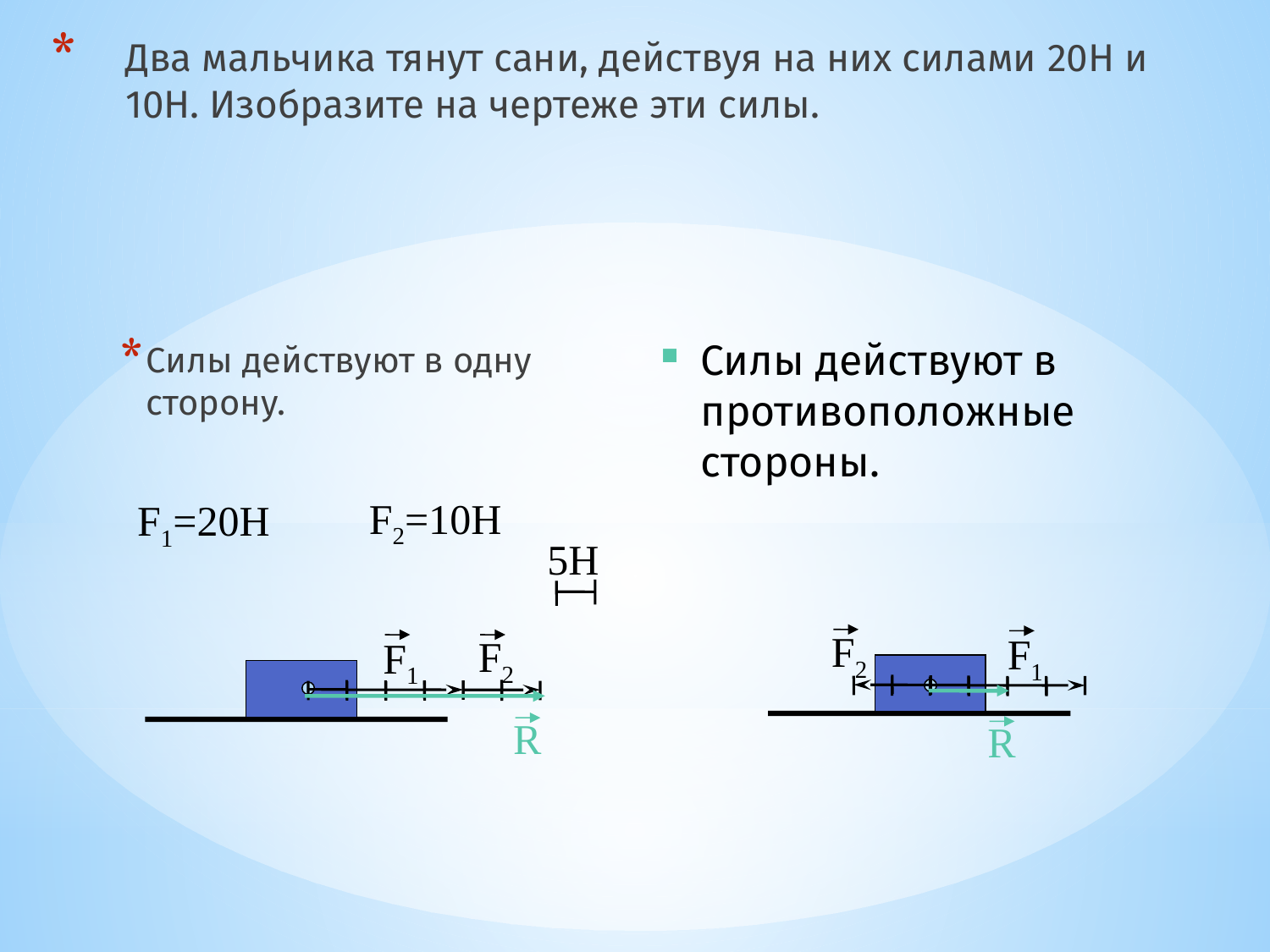

Два мальчика тянут сани, действуя на них силами 20Н и 10Н. Изобразите на чертеже эти силы.
Силы действуют в противоположные стороны.
Силы действуют в одну сторону.
F2=10H
F1=20H
5H

F2

F1

F2

F1

R

R